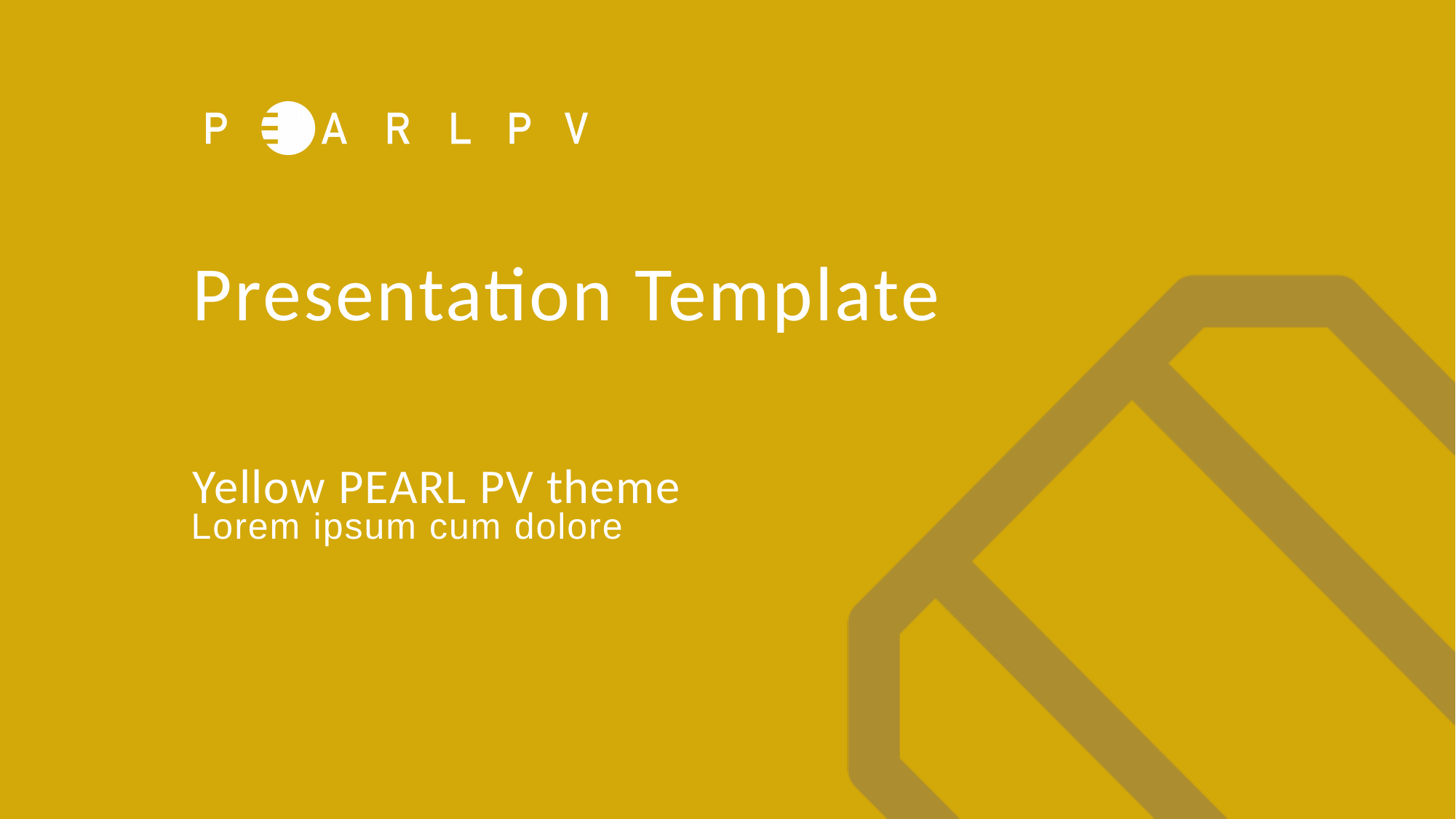

# Presentation Template
Yellow PEARL PV theme
Lorem ipsum cum dolore